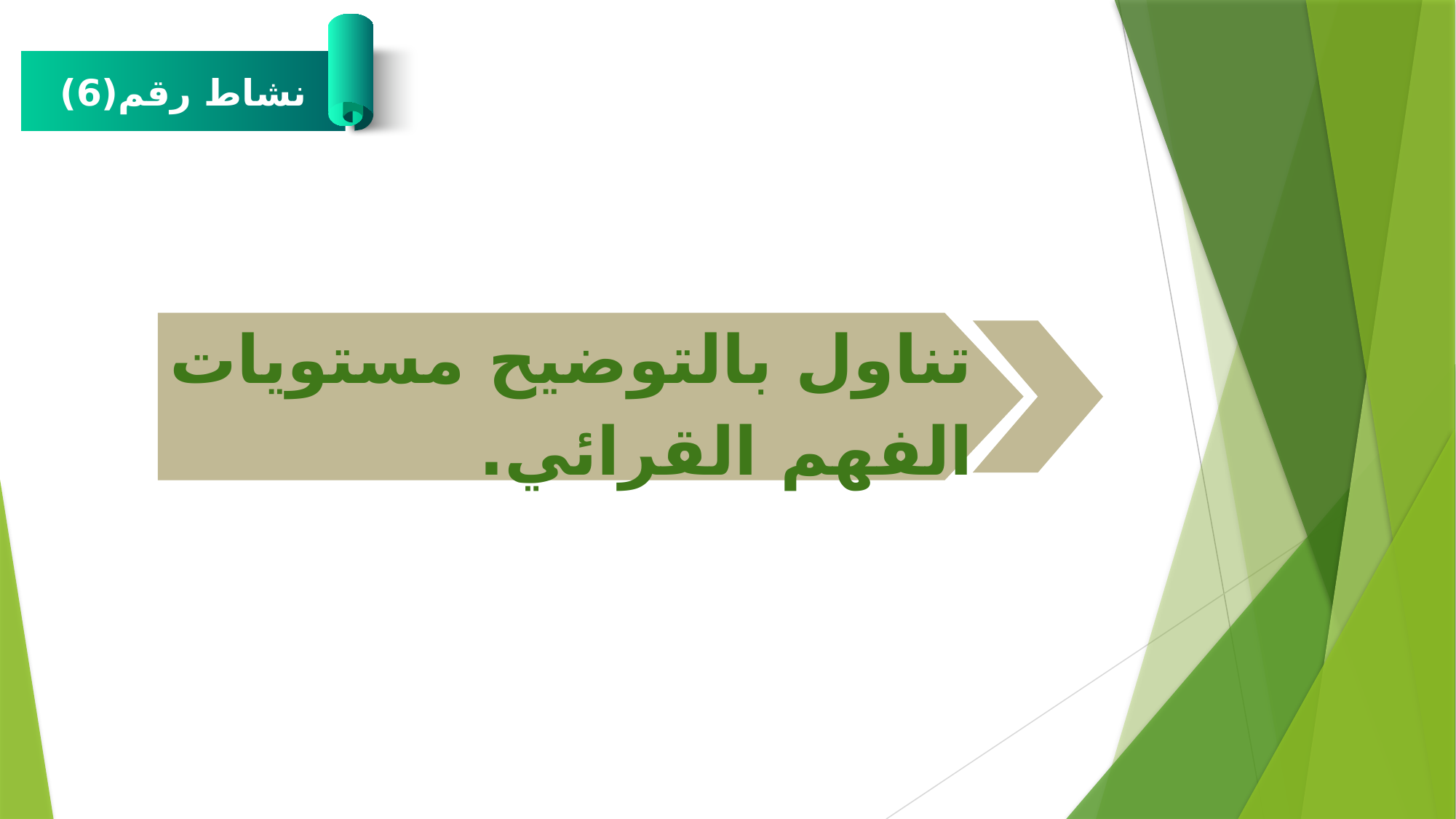

نشاط رقم(6)

تناول بالتوضيح مستويات الفهم القرائي.